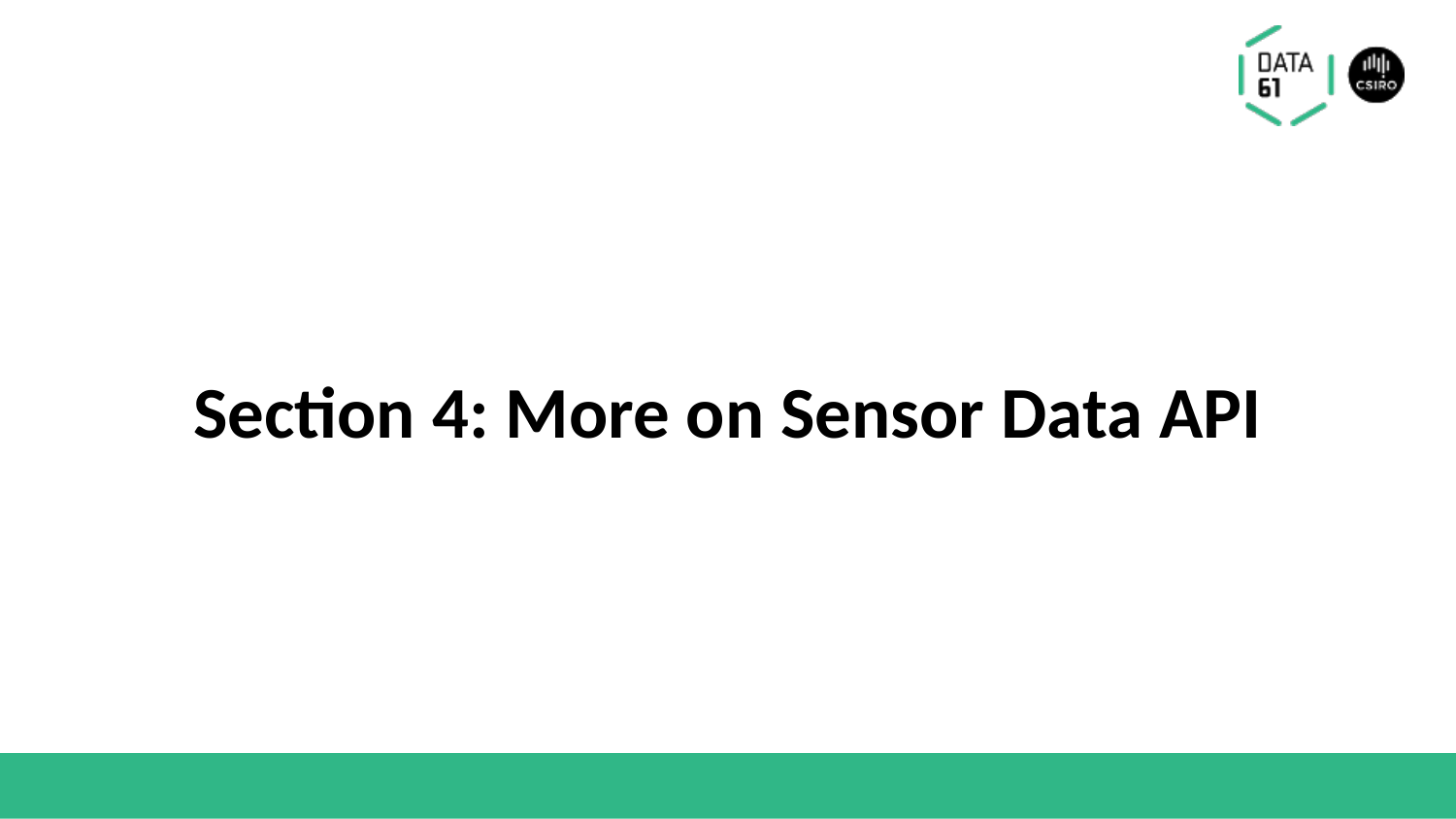

# Section 4: More on Sensor Data API